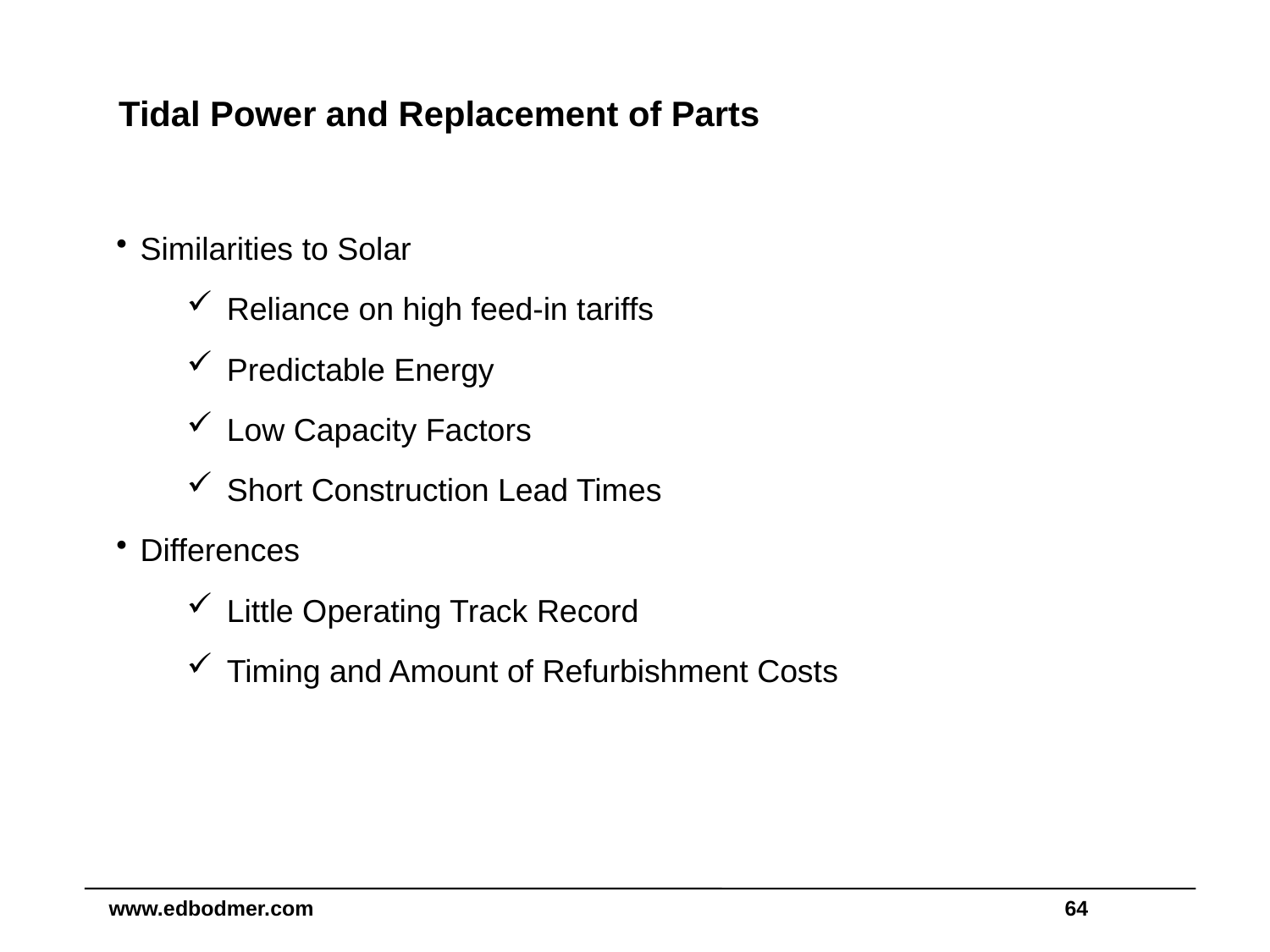

# Tidal Power and Replacement of Parts
Similarities to Solar
Reliance on high feed-in tariffs
Predictable Energy
Low Capacity Factors
Short Construction Lead Times
Differences
Little Operating Track Record
Timing and Amount of Refurbishment Costs